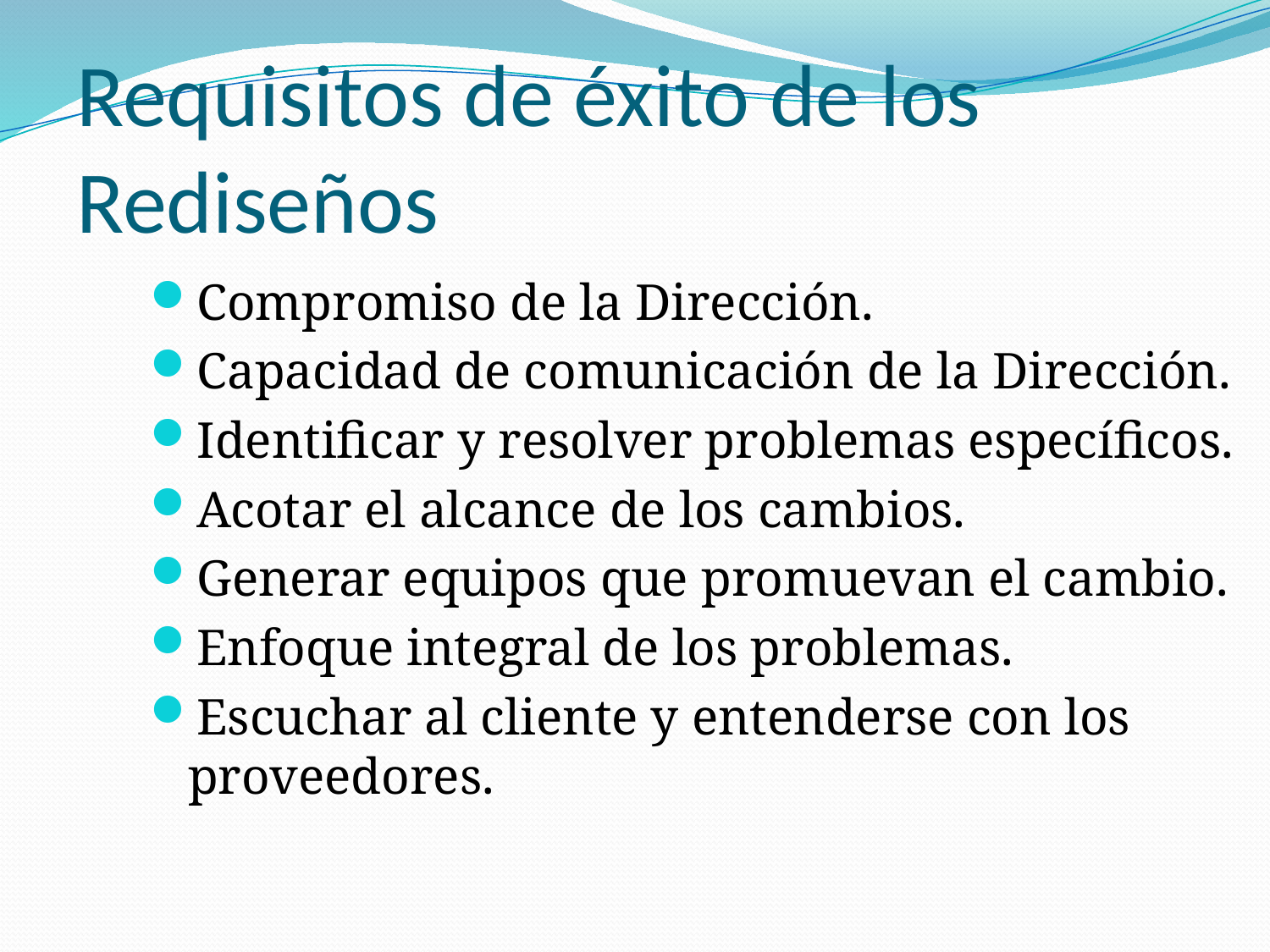

# Requisitos de éxito de los Rediseños
Compromiso de la Dirección.
Capacidad de comunicación de la Dirección.
Identificar y resolver problemas específicos.
Acotar el alcance de los cambios.
Generar equipos que promuevan el cambio.
Enfoque integral de los problemas.
Escuchar al cliente y entenderse con los proveedores.